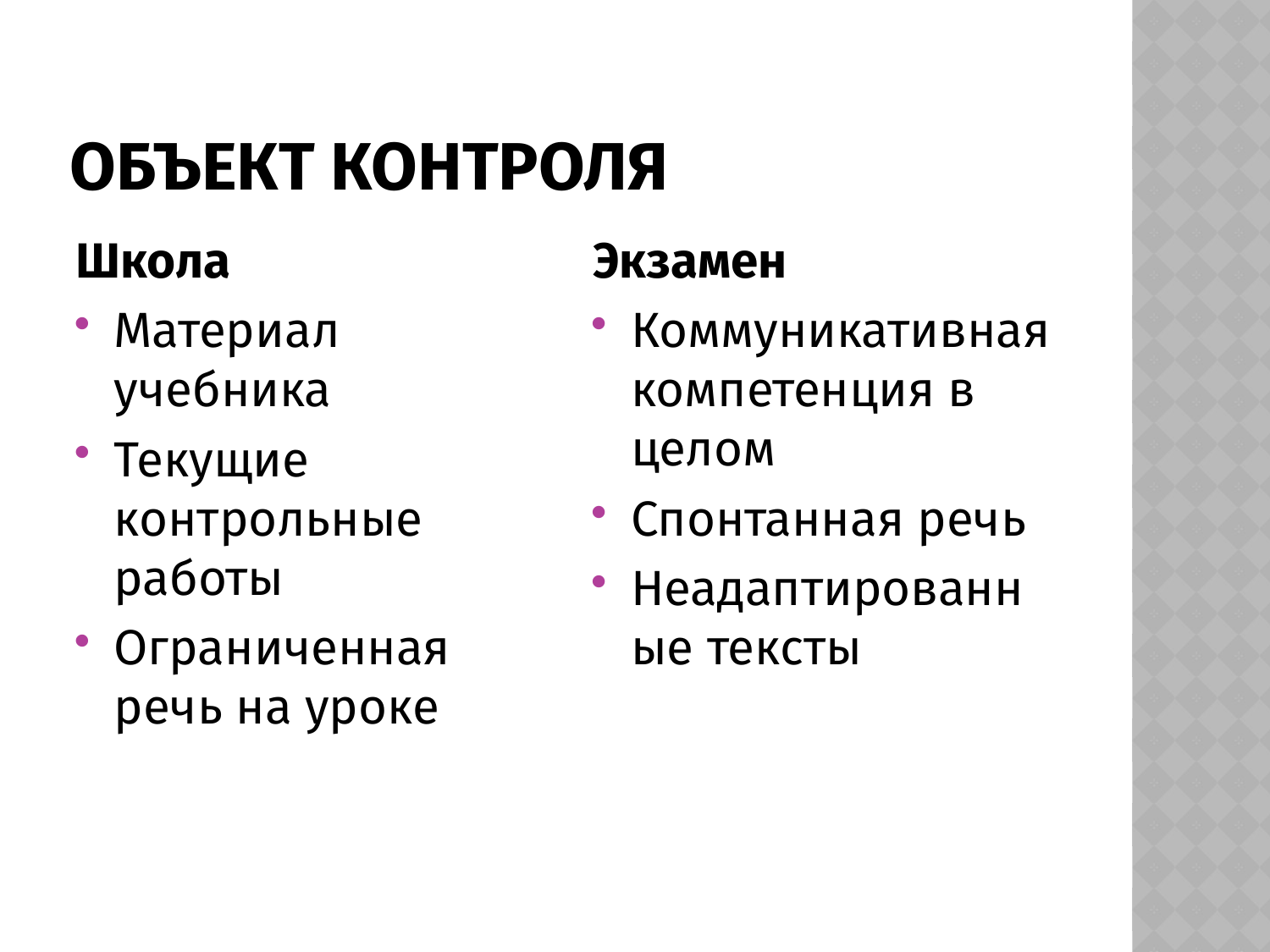

# Объект контроля
Школа
Материал учебника
Текущие контрольные работы
Ограниченная речь на уроке
Экзамен
Коммуникативная компетенция в целом
Спонтанная речь
Неадаптированные тексты